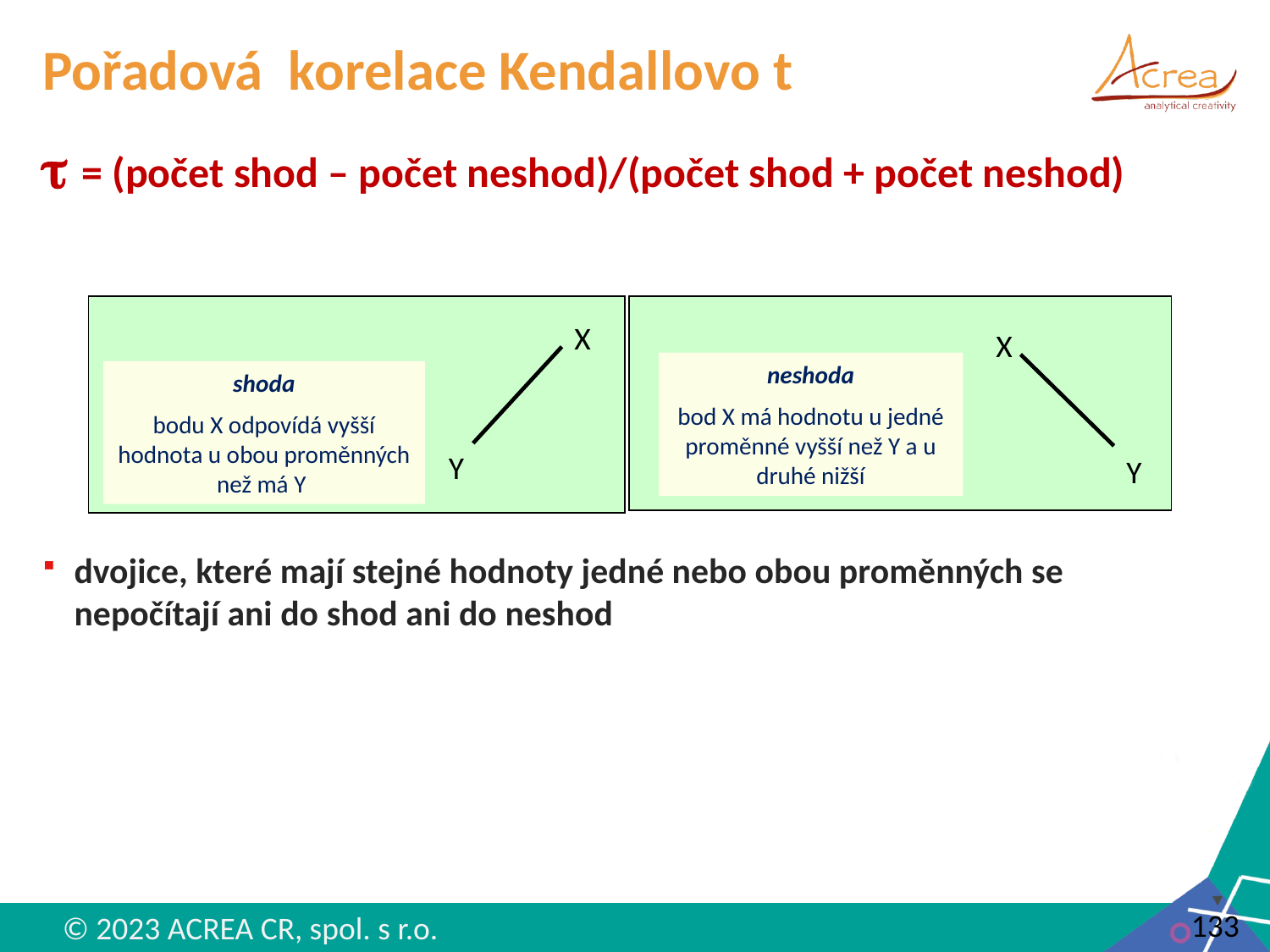

# Pořadová  korelace Kendallovo t
τ = (počet shod – počet neshod)/(počet shod + počet neshod)

dvojice, které mají stejné hodnoty jedné nebo obou proměnných se nepočítají ani do shod ani do neshod

X
X

neshoda
bod X má hodnotu u jedné proměnné vyšší než Y a u druhé nižší

shoda
bodu X odpovídá vyšší hodnota u obou proměnných než má Y
Y
Y
133